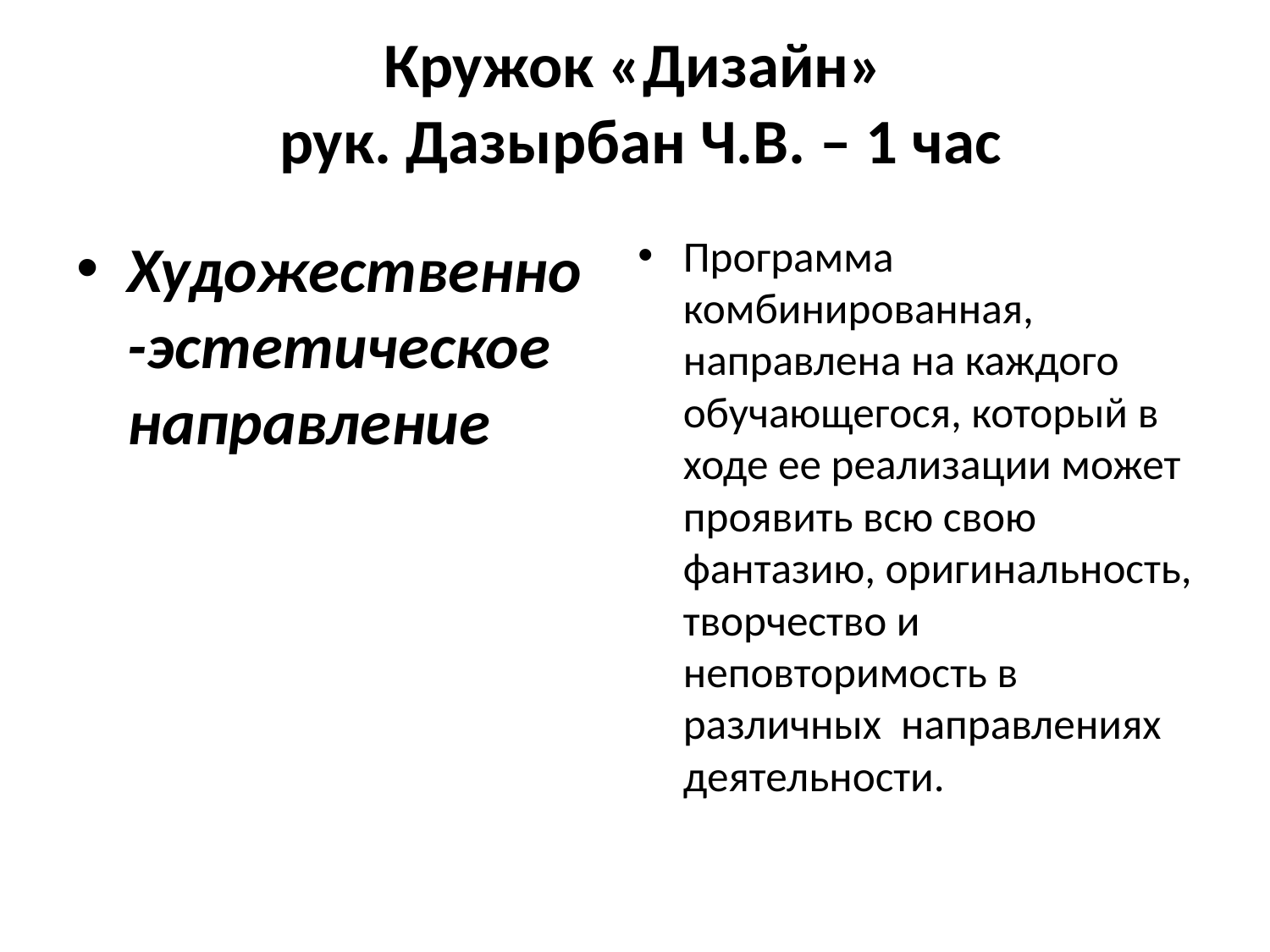

# Кружок «Дизайн» рук. Дазырбан Ч.В. – 1 час
Художественно-эстетическое направление

Программа комбинированная, направлена на каждого  обучающегося, который в ходе ее реализации может проявить всю свою фантазию, оригинальность, творчество и неповторимость в различных  направлениях деятельности.